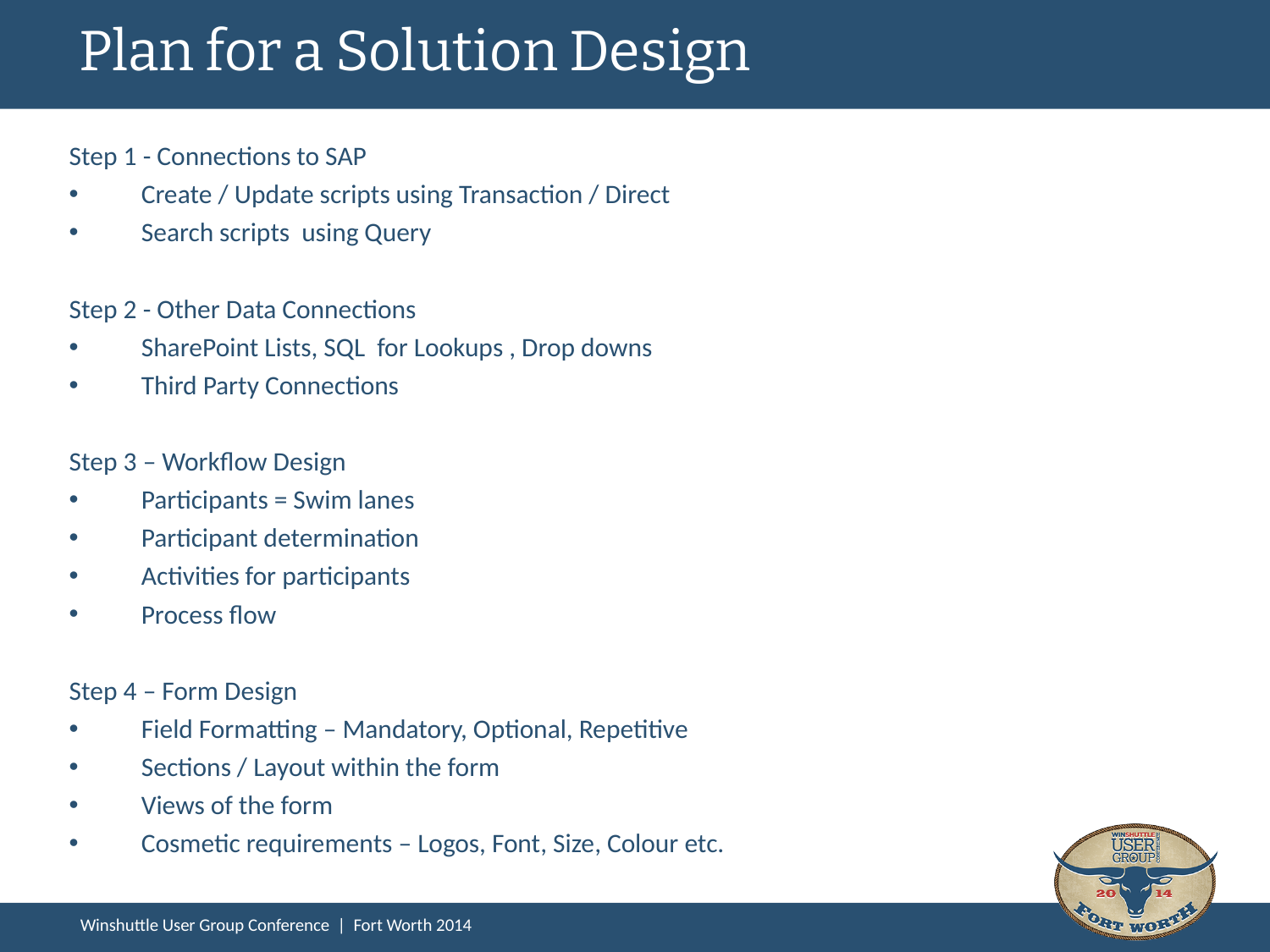

# Plan for a Solution Design
Step 1 - Connections to SAP
Create / Update scripts using Transaction / Direct
Search scripts  using Query

Step 2 - Other Data Connections
SharePoint Lists, SQL  for Lookups , Drop downs
Third Party Connections

Step 3 – Workflow Design
Participants = Swim lanes
Participant determination
Activities for participants
Process flow

Step 4 – Form Design
Field Formatting – Mandatory, Optional, Repetitive
Sections / Layout within the form
Views of the form
Cosmetic requirements – Logos, Font, Size, Colour etc.